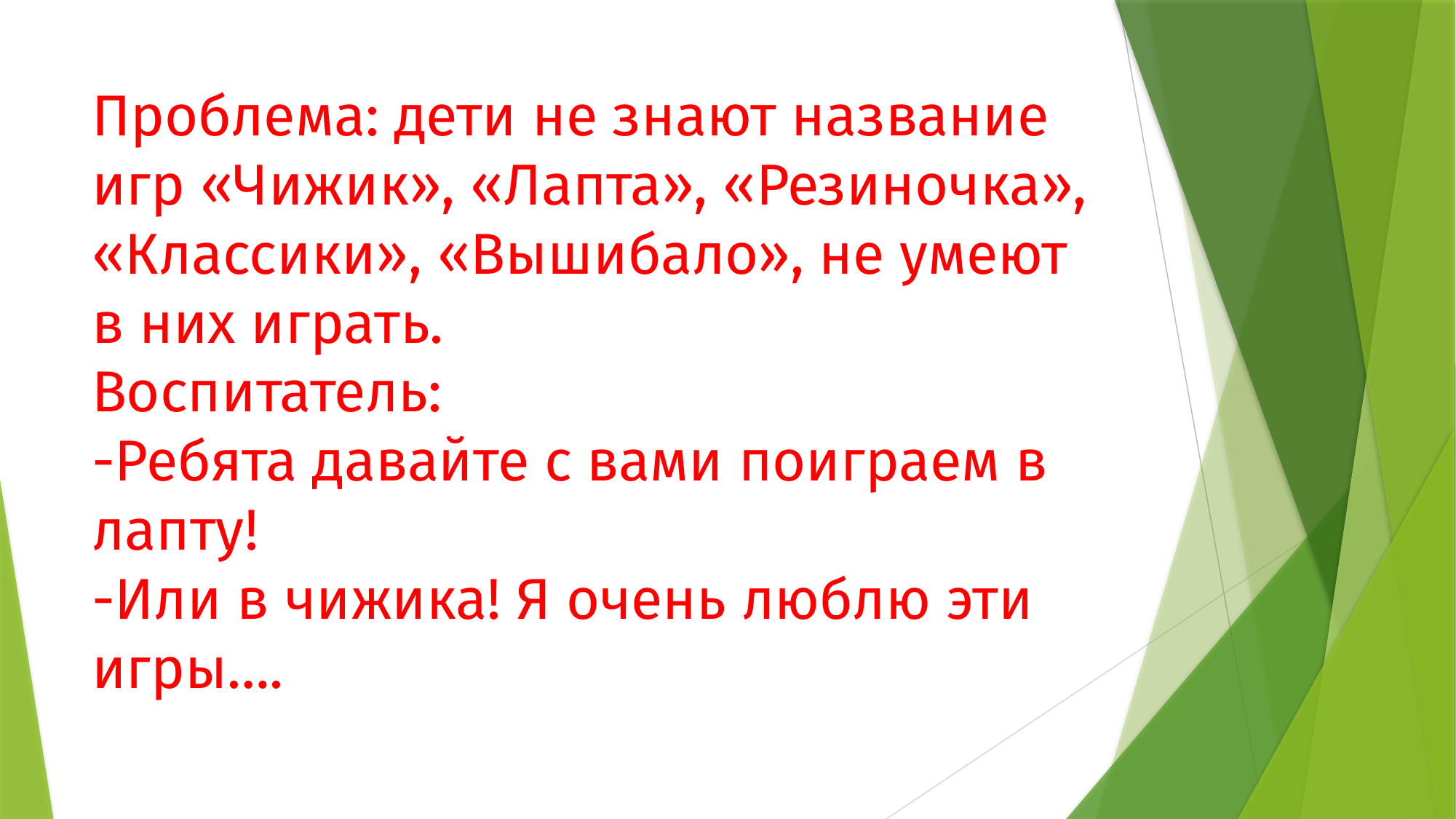

# Проблема: дети не знают название игр «Чижик», «Лапта», «Резиночка», «Классики», «Вышибало», не умеют в них играть. Воспитатель: -Ребята давайте с вами поиграем в лапту! -Или в чижика! Я очень люблю эти игры….